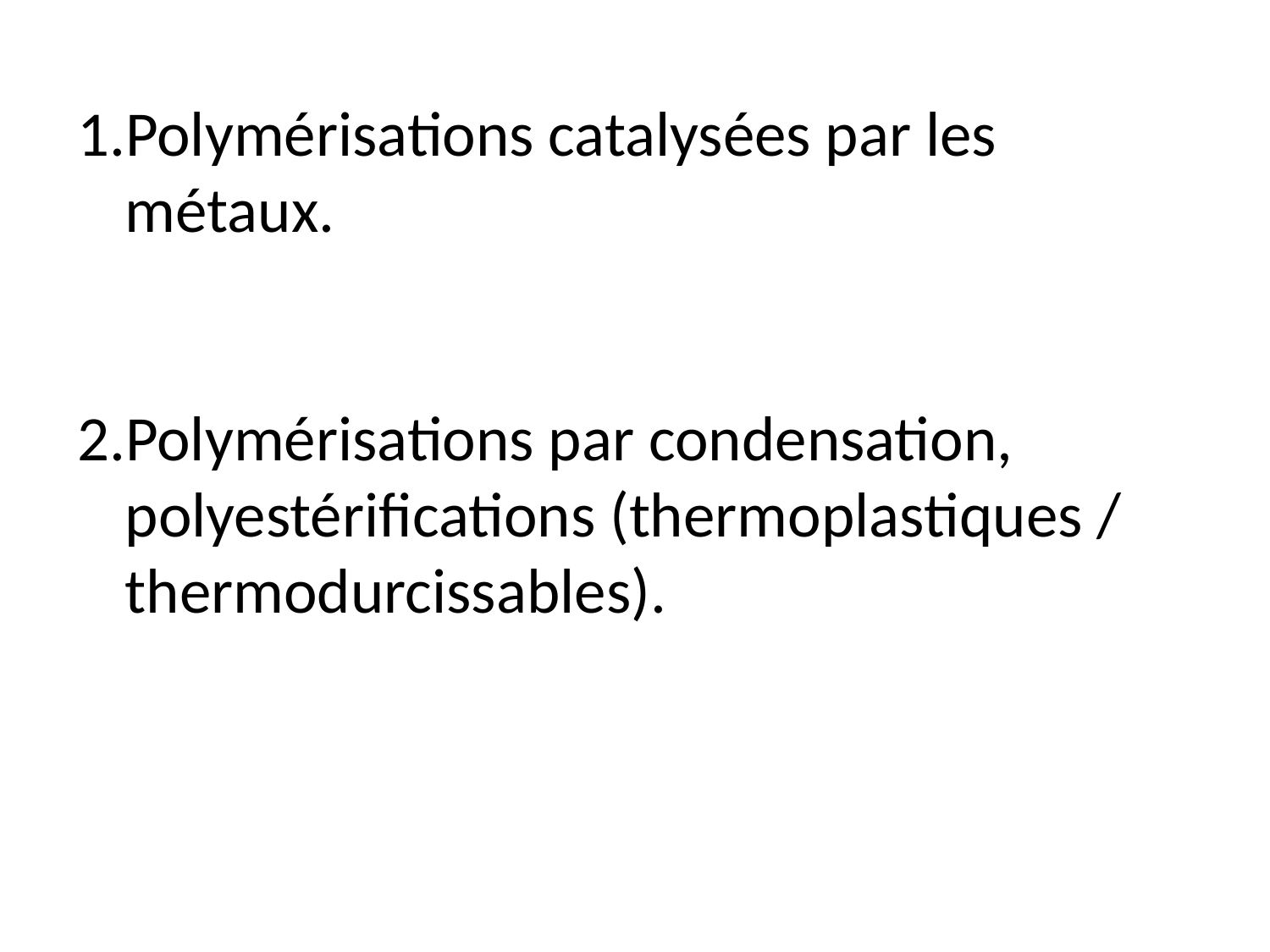

Polymérisations catalysées par les métaux.

Polymérisations par condensation, polyestérifications (thermoplastiques / thermodurcissables).